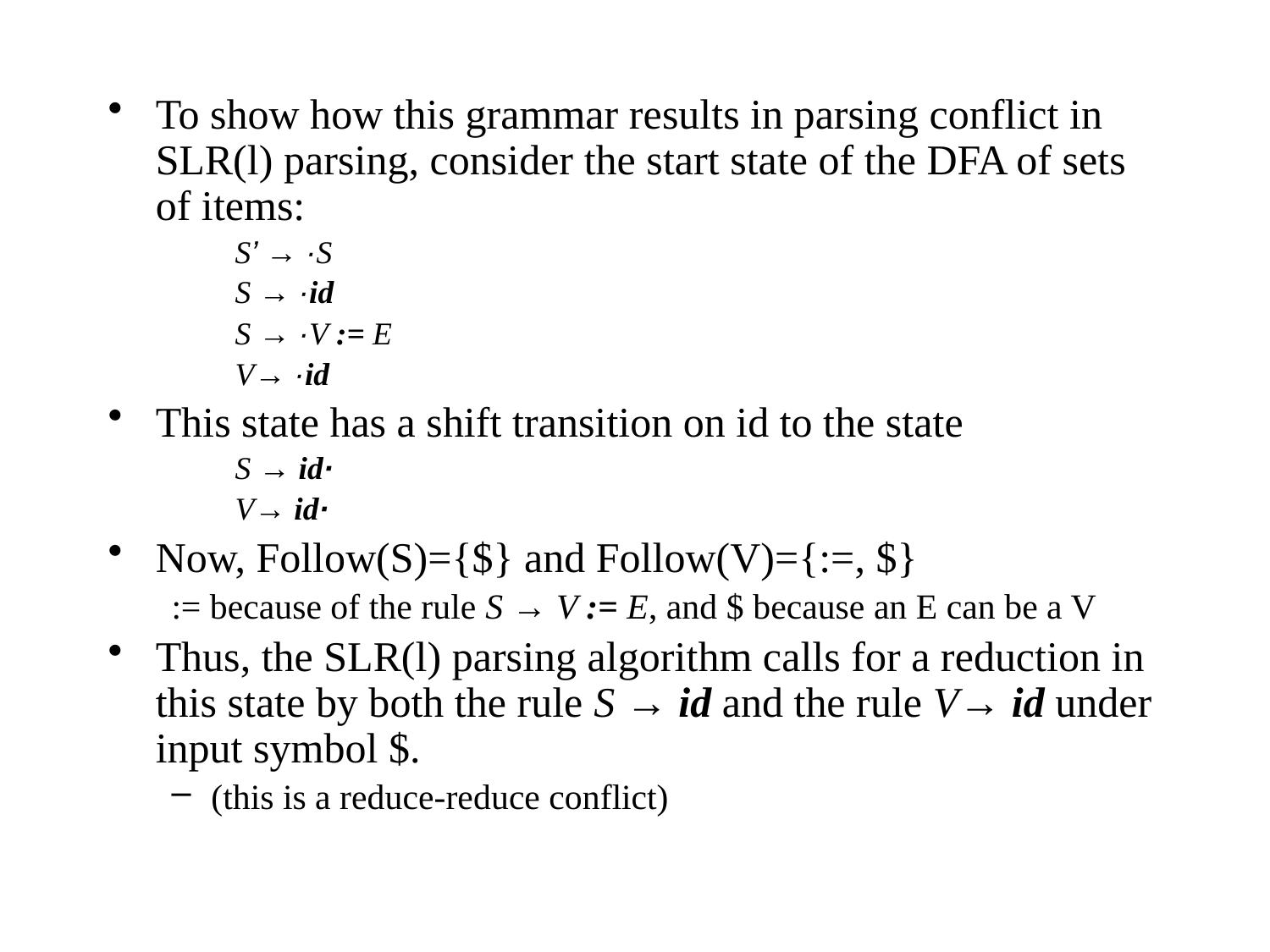

To show how this grammar results in parsing conflict in SLR(l) parsing, consider the start state of the DFA of sets of items:
S’ → ·S
S → ·id
S → ·V := E
V→ ·id
This state has a shift transition on id to the state
S → id·
V→ id·
Now, Follow(S)={$} and Follow(V)={:=, $}
:= because of the rule S → V := E, and $ because an E can be a V
Thus, the SLR(l) parsing algorithm calls for a reduction in this state by both the rule S → id and the rule V→ id under input symbol $.
(this is a reduce-reduce conflict)